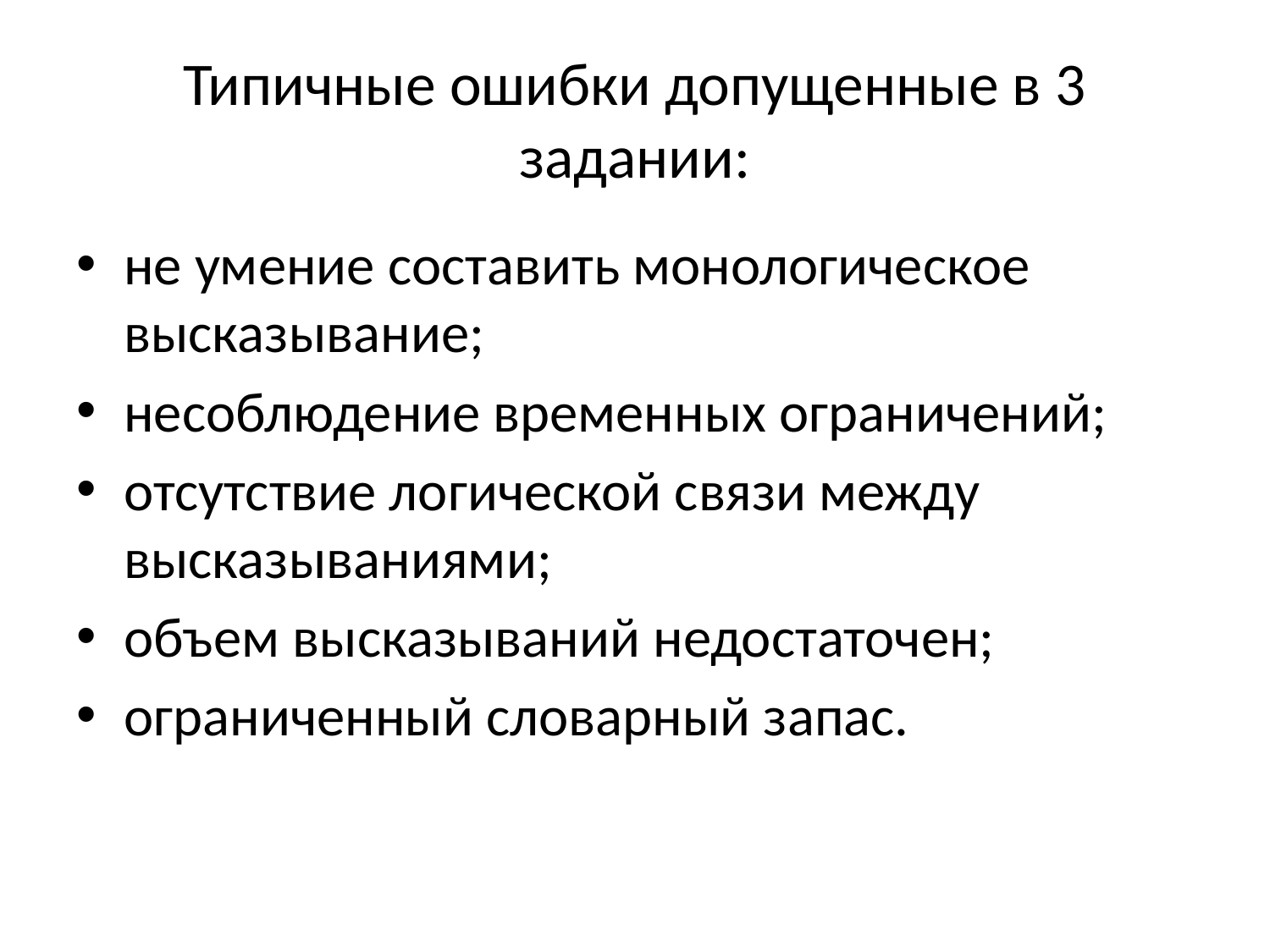

# Типичные ошибки допущенные в 3 задании:
не умение составить монологическое высказывание;
несоблюдение временных ограничений;
отсутствие логической связи между высказываниями;
объем высказываний недостаточен;
ограниченный словарный запас.